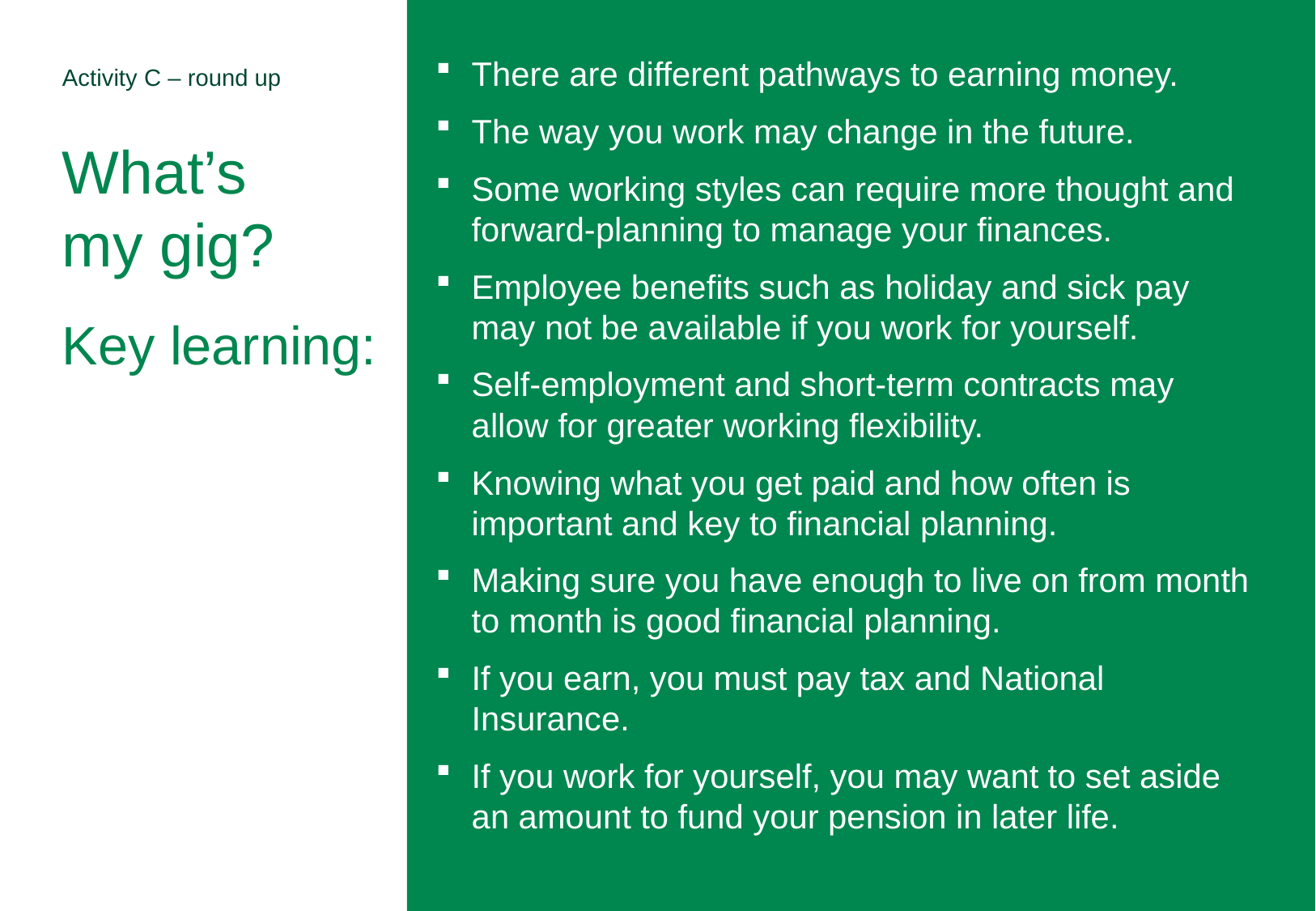

There are different pathways to earning money.
The way you work may change in the future.
Some working styles can require more thought and forward-planning to manage your finances.
Employee benefits such as holiday and sick pay may not be available if you work for yourself.
Self-employment and short-term contracts may allow for greater working flexibility.
Knowing what you get paid and how often is important and key to financial planning.
Making sure you have enough to live on from month to month is good financial planning.
If you earn, you must pay tax and National Insurance.
If you work for yourself, you may want to set aside an amount to fund your pension in later life.
# Activity C – round up What’s my gig? Key learning: